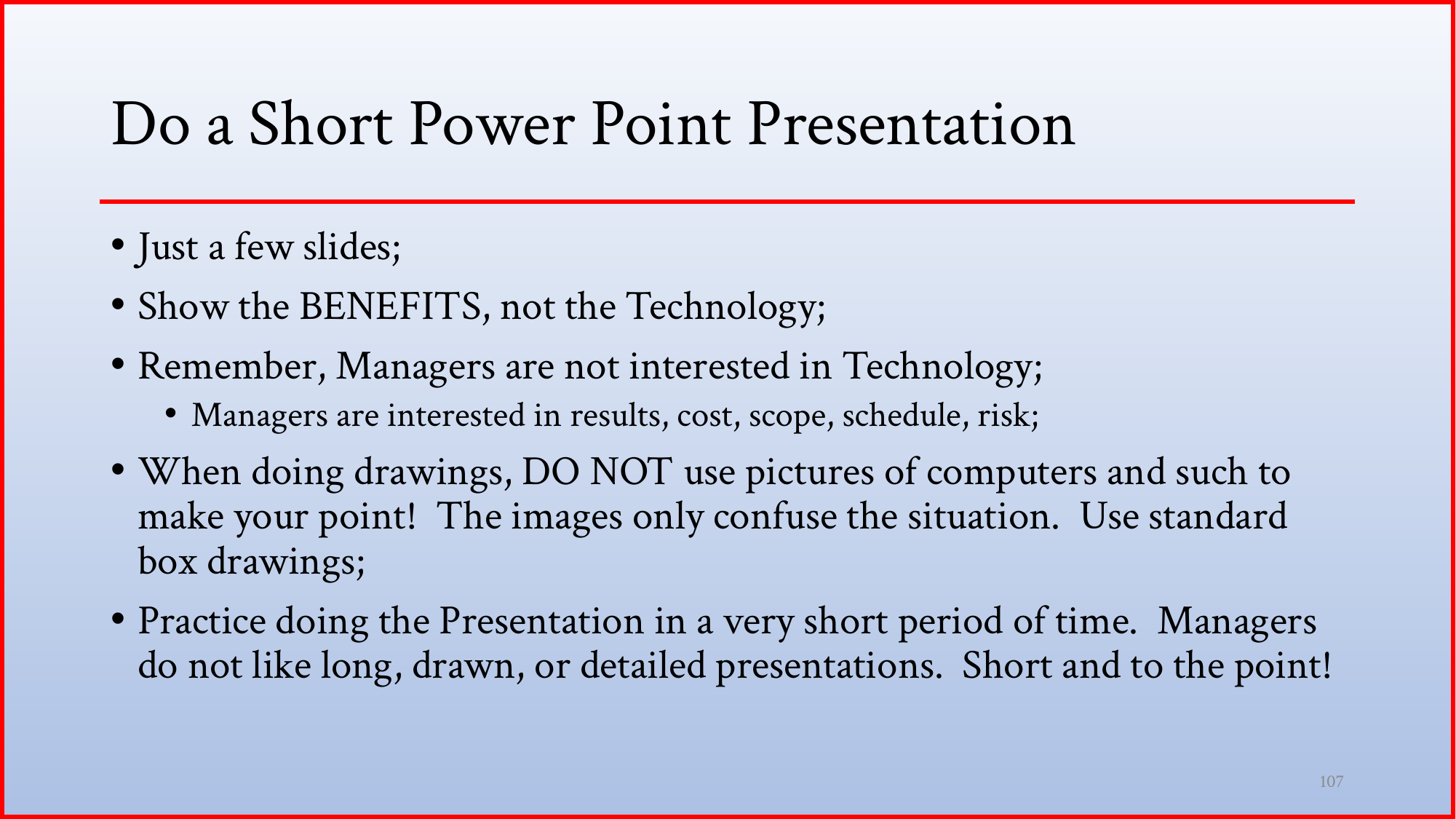

# Do a Short Power Point Presentation
Just a few slides;
Show the BENEFITS, not the Technology;
Remember, Managers are not interested in Technology;
Managers are interested in results, cost, scope, schedule, risk;
When doing drawings, DO NOT use pictures of computers and such to make your point!  The images only confuse the situation.  Use standard box drawings;
Practice doing the Presentation in a very short period of time.  Managers do not like long, drawn, or detailed presentations.  Short and to the point!
107